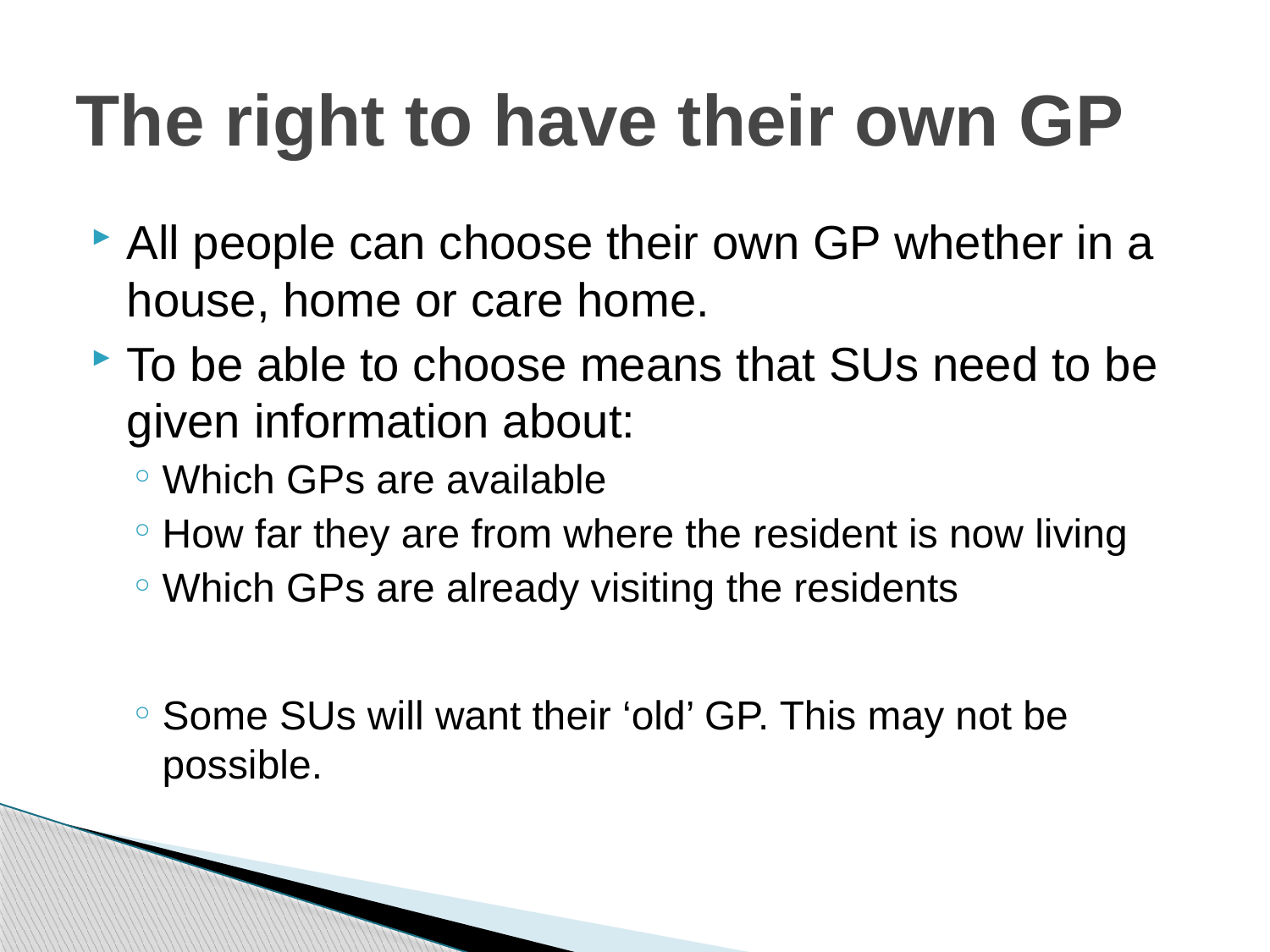

# The right to have their own GP
All people can choose their own GP whether in a house, home or care home.
To be able to choose means that SUs need to be given information about:
Which GPs are available
How far they are from where the resident is now living
Which GPs are already visiting the residents

Some SUs will want their ‘old’ GP. This may not be possible.